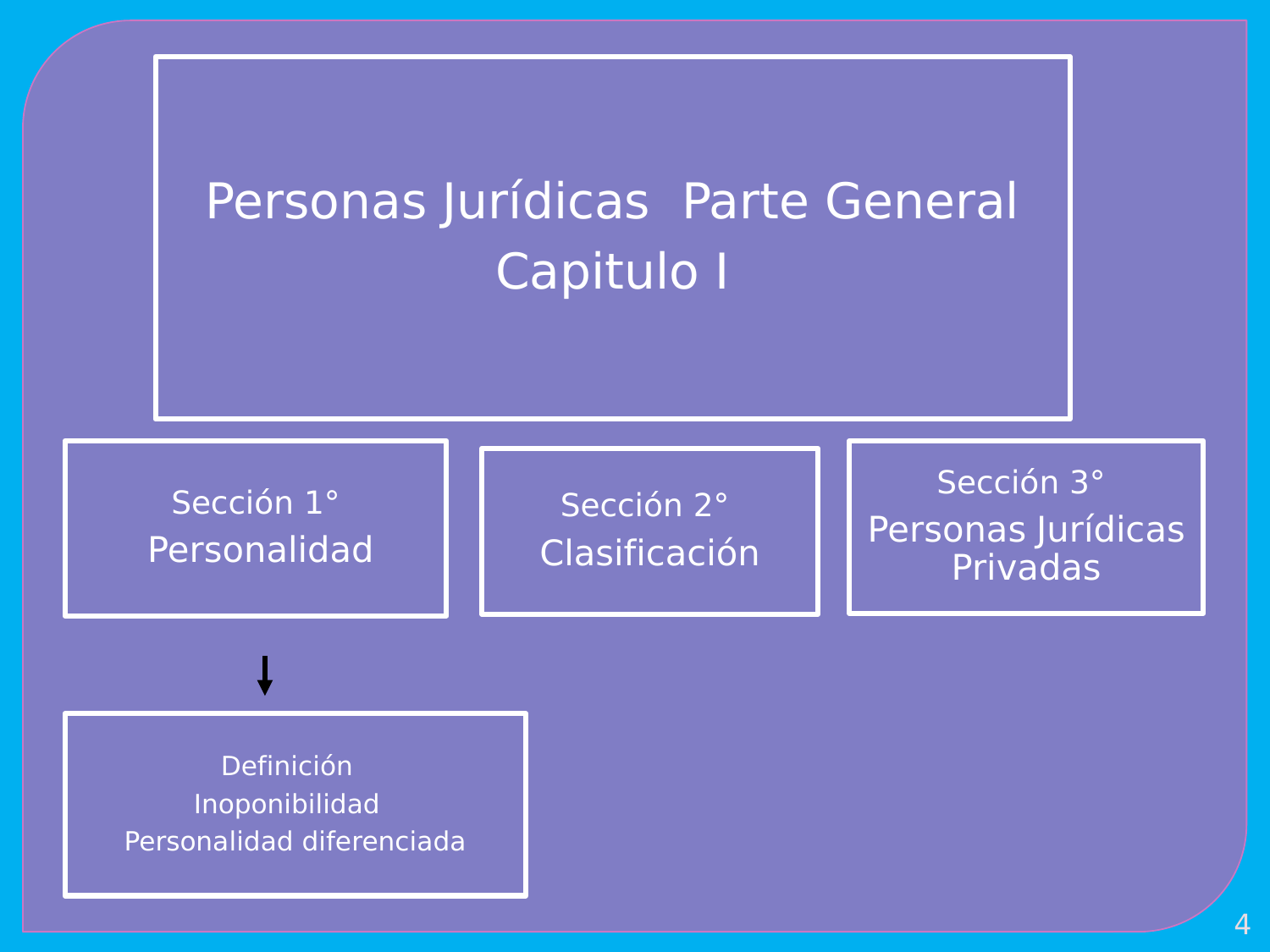

Personas Jurídicas  Parte General
Capitulo I
Sección 1°
 Personalidad
Definición
Inoponibilidad
Personalidad diferenciada
Sección 2°
Clasificación
Sección 3°
Personas Jurídicas Privadas
4